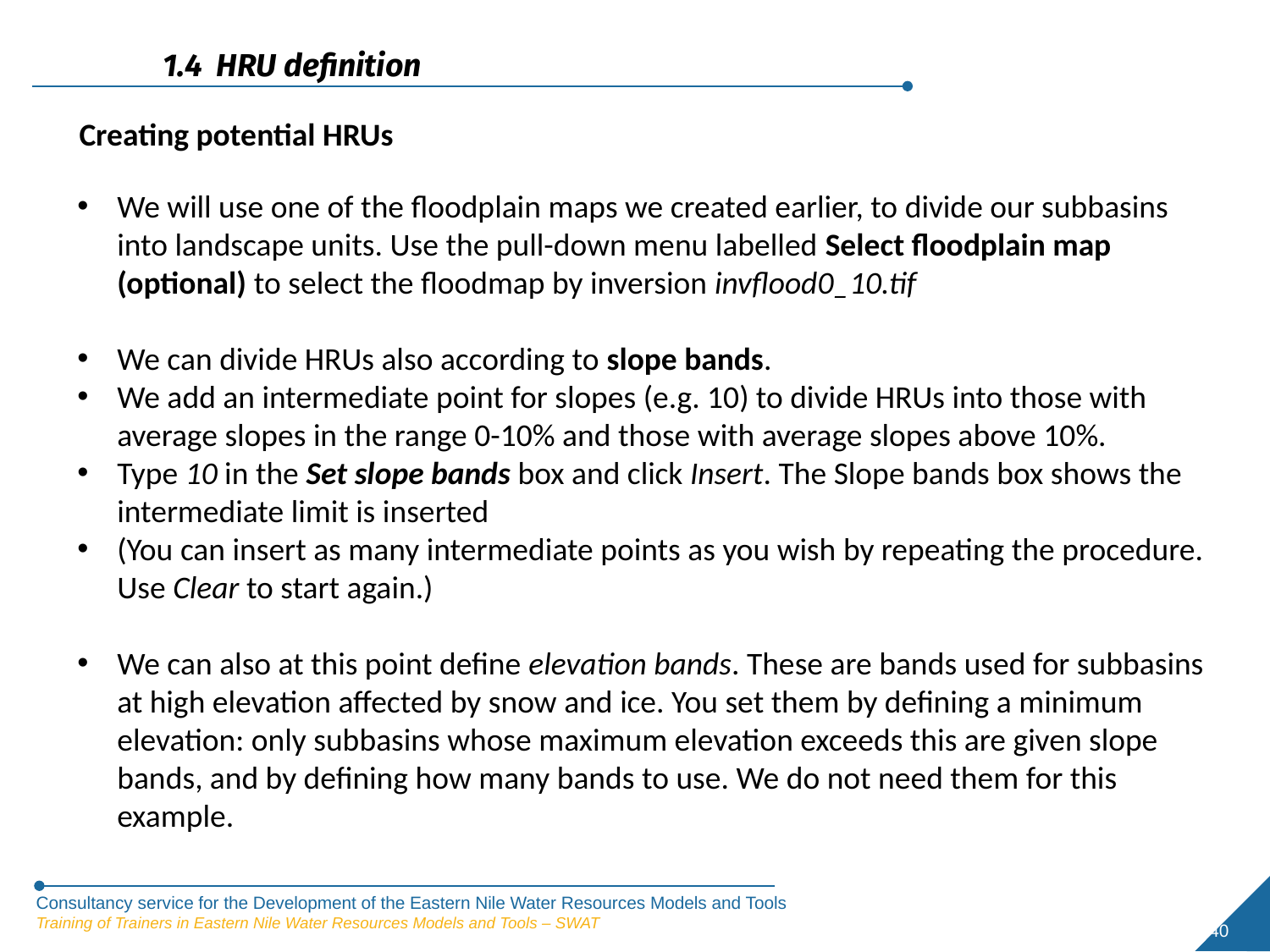

1.4  HRU definition
Creating potential HRUs
We will use one of the floodplain maps we created earlier, to divide our subbasins into landscape units. Use the pull-down menu labelled Select floodplain map (optional) to select the floodmap by inversion invflood0_10.tif

We can divide HRUs also according to slope bands.
We add an intermediate point for slopes (e.g. 10) to divide HRUs into those with average slopes in the range 0-10% and those with average slopes above 10%.
Type 10 in the Set slope bands box and click Insert. The Slope bands box shows the intermediate limit is inserted
(You can insert as many intermediate points as you wish by repeating the procedure. Use Clear to start again.)

We can also at this point define elevation bands. These are bands used for subbasins at high elevation affected by snow and ice. You set them by defining a minimum elevation: only subbasins whose maximum elevation exceeds this are given slope bands, and by defining how many bands to use. We do not need them for this example.